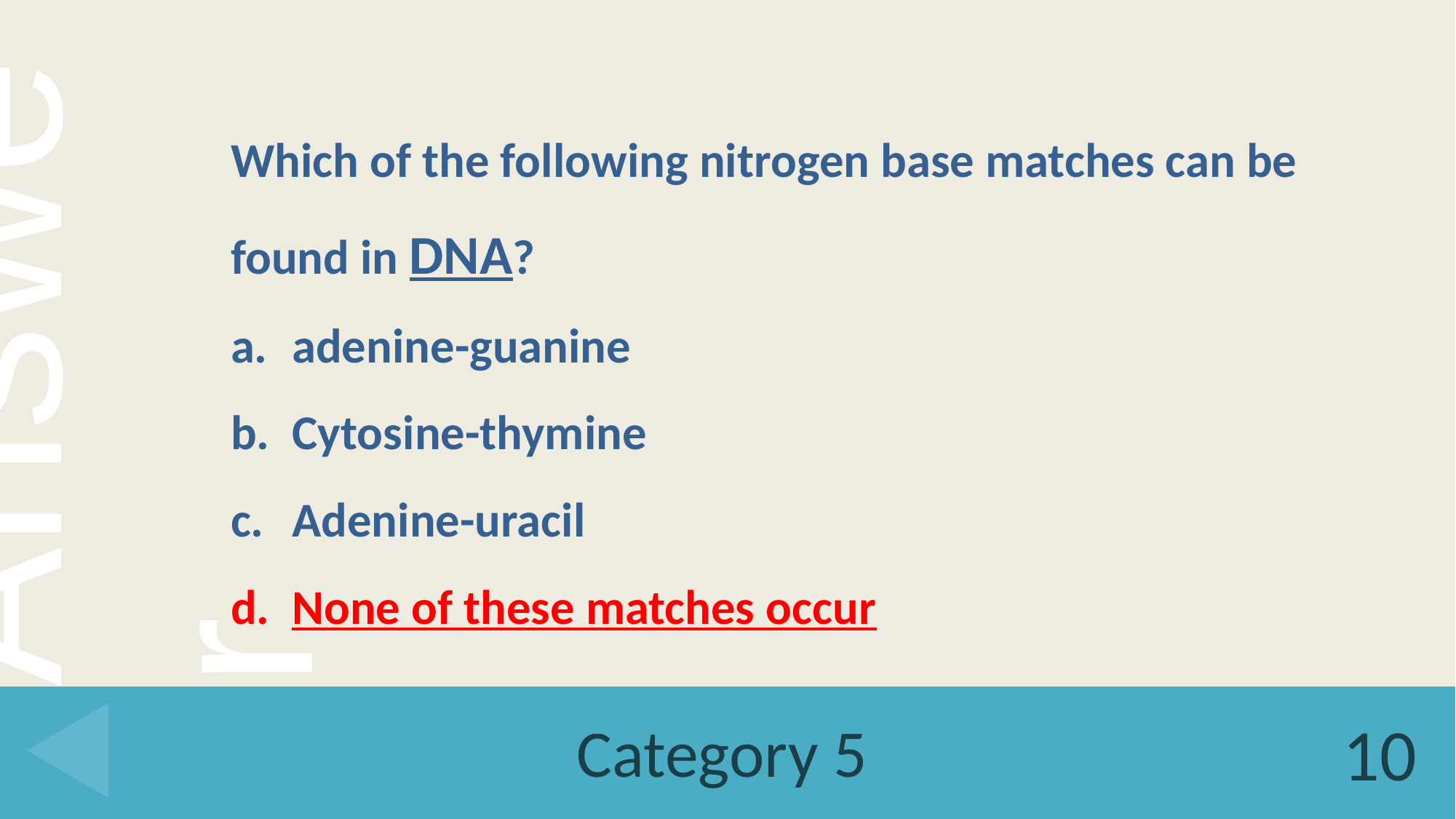

Which of the following nitrogen base matches can be found in DNA?
adenine-guanine
Cytosine-thymine
Adenine-uracil
None of these matches occur
# Category 5
10